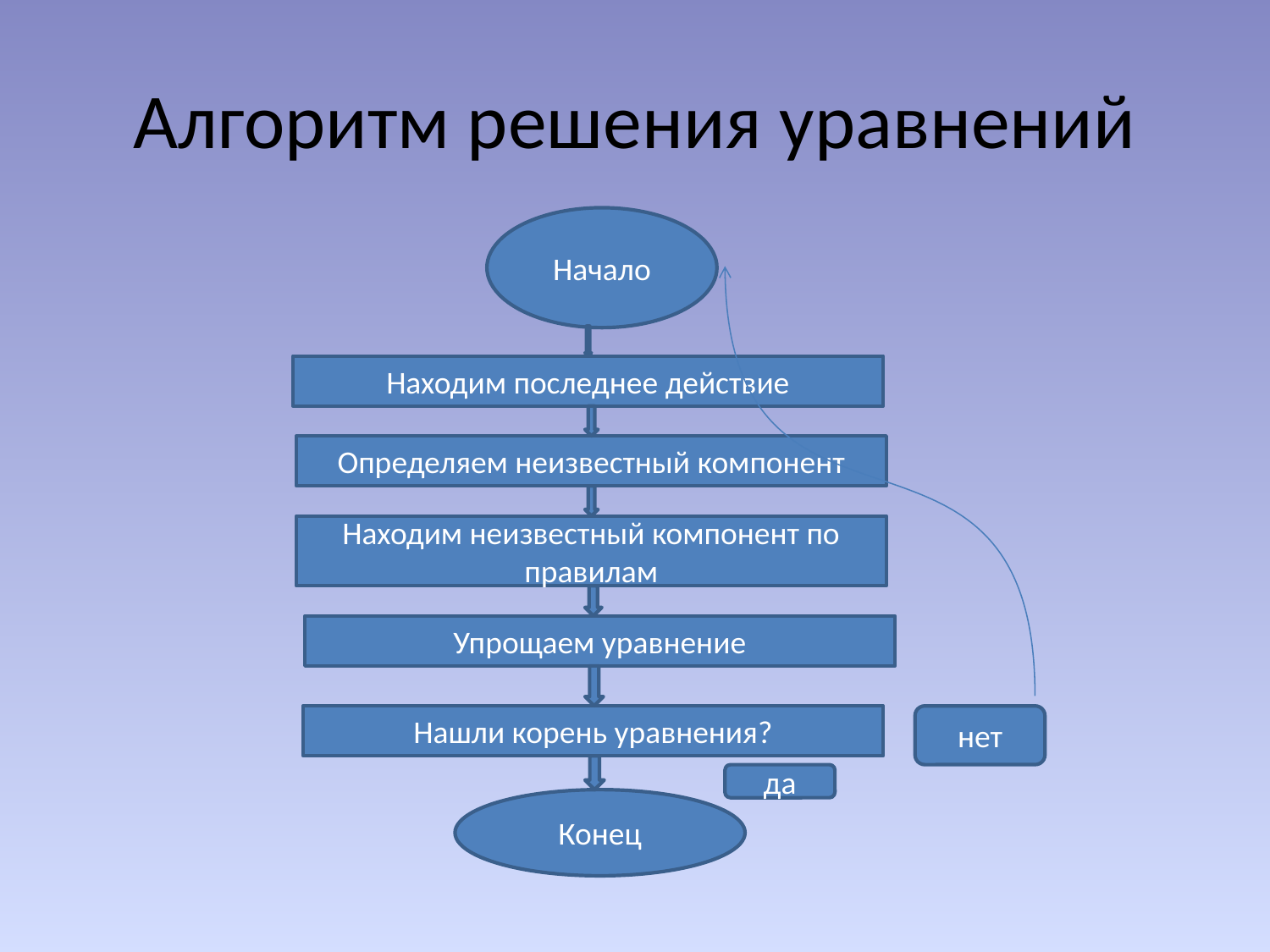

# Алгоритм решения уравнений
Начало

Находим последнее действие

Определяем неизвестный компонент

Находим неизвестный компонент по правилам

Упрощаем уравнение

Нашли корень уравнения?
нет

да
Конец